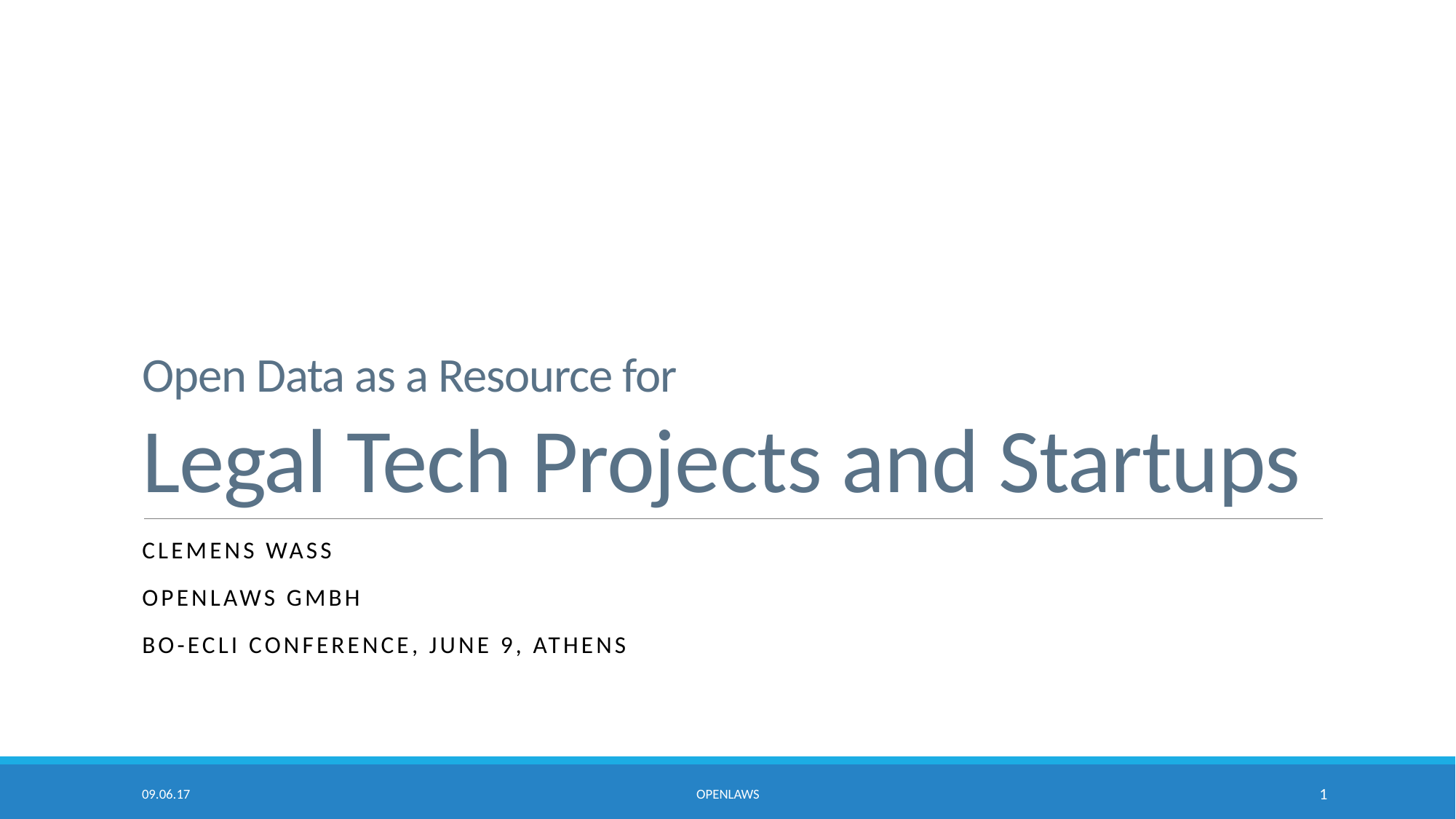

# Open Data as a Resource for Legal Tech Projects and Startups
Clemens Wass
openlaws GmbH
BO-ECLI Conference, June 9, Athens
09.06.17
openlaws
1